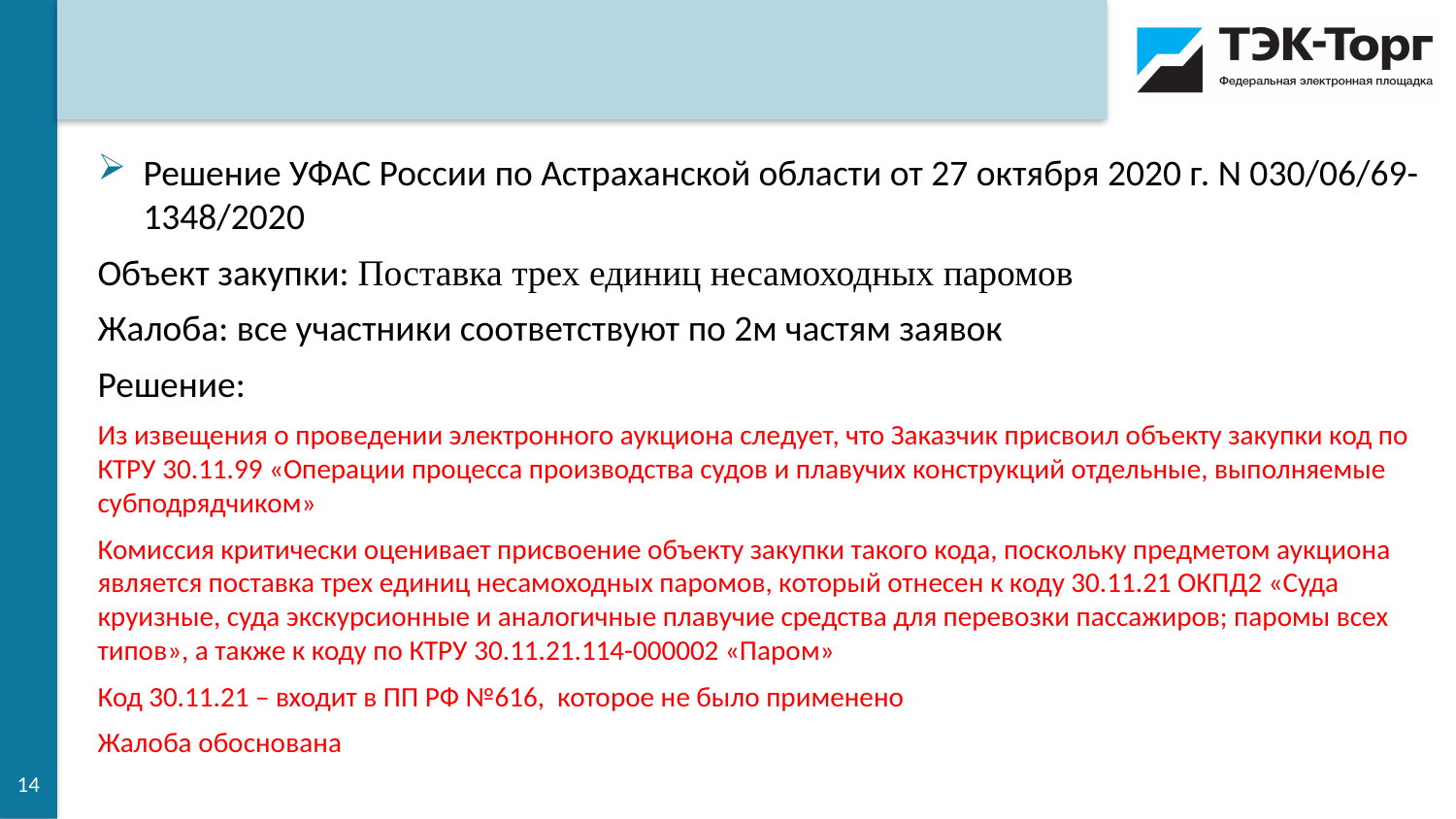

Решение УФАС России по Астраханской области от 27 октября 2020 г. N 030/06/69-1348/2020
Объект закупки: Поставка трех единиц несамоходных паромов
Жалоба: все участники соответствуют по 2м частям заявок
Решение:
Из извещения о проведении электронного аукциона следует, что Заказчик присвоил объекту закупки код по КТРУ 30.11.99 «Операции процесса производства судов и плавучих конструкций отдельные, выполняемые субподрядчиком»
Комиссия критически оценивает присвоение объекту закупки такого кода, поскольку предметом аукциона является поставка трех единиц несамоходных паромов, который отнесен к коду 30.11.21 ОКПД2 «Суда круизные, суда экскурсионные и аналогичные плавучие средства для перевозки пассажиров; паромы всех типов», а также к коду по КТРУ 30.11.21.114-000002 «Паром»
Код 30.11.21 – входит в ПП РФ №616,  которое не было применено
Жалоба обоснована

14